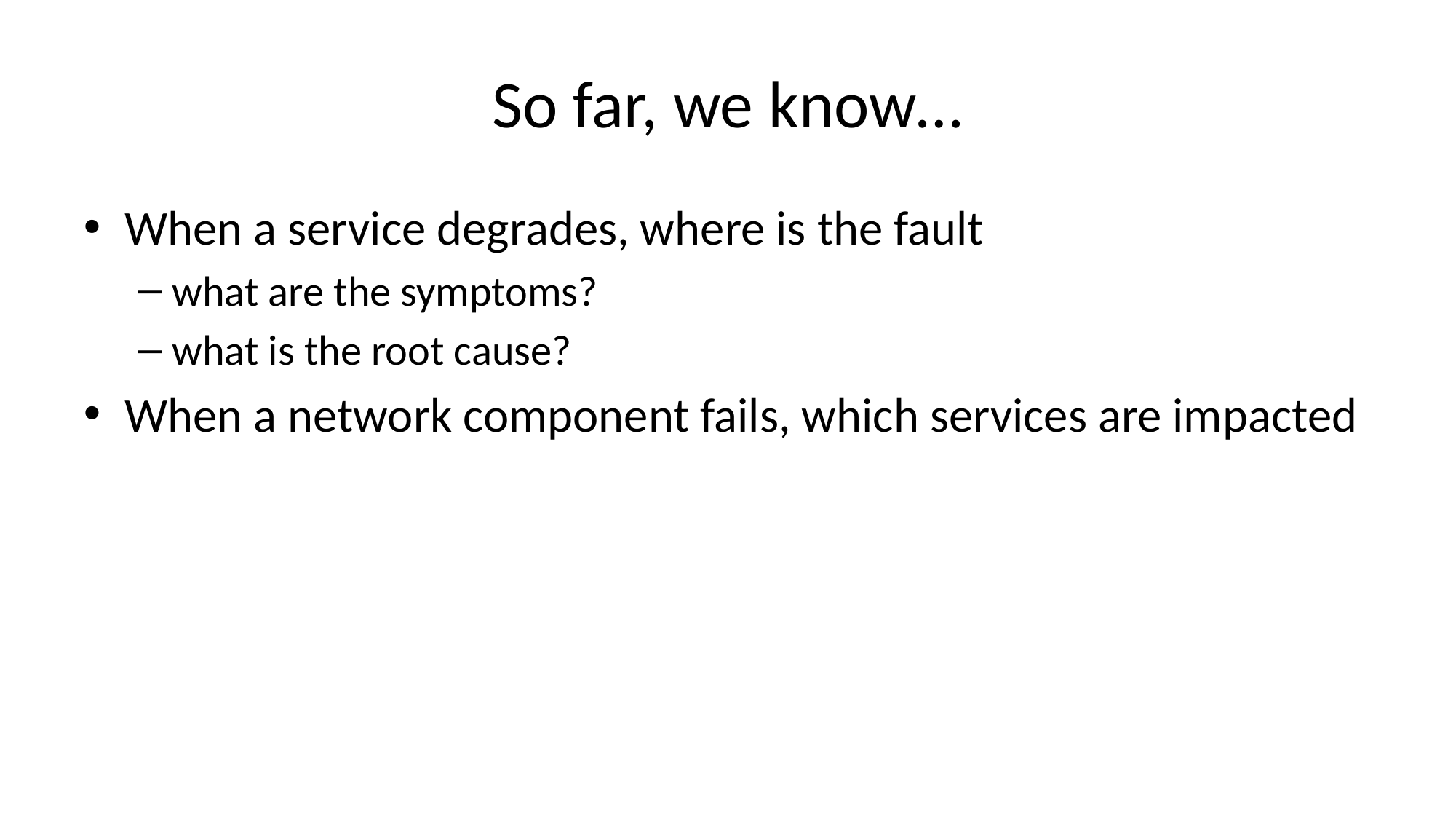

# So far, we know…
When a service degrades, where is the fault
what are the symptoms?
what is the root cause?
When a network component fails, which services are impacted